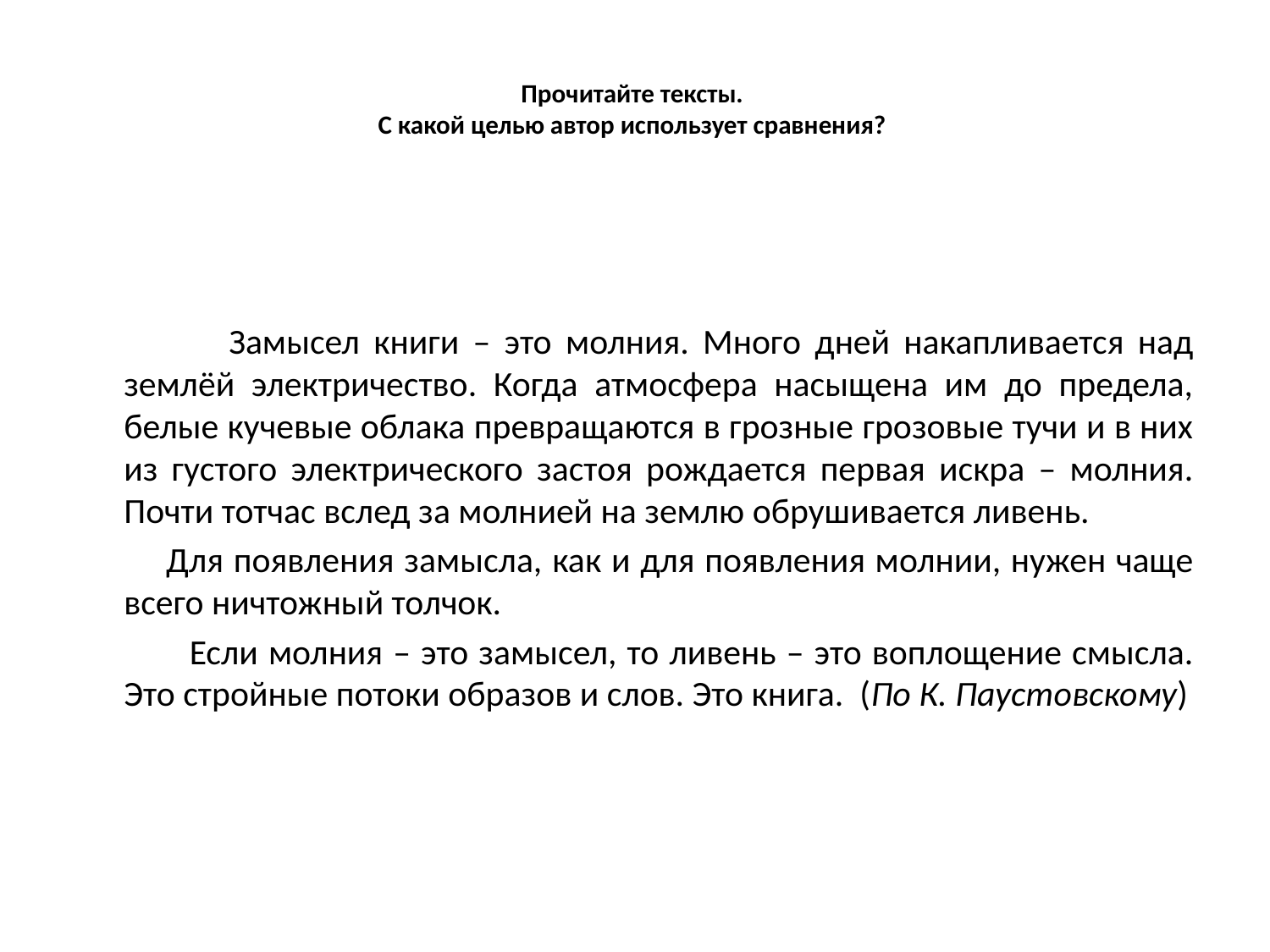

# Прочитайте тексты. С какой целью автор использует сравнения?

           Замысел книги – это молния. Много дней накапливается над землёй электричество. Когда атмосфера насыщена им до предела, белые кучевые облака превращаются в грозные грозовые тучи и в них из густого электрического застоя рождается первая искра – молния. Почти тотчас вслед за молнией на землю обрушивается ливень.
         Для появления замысла, как и для появления молнии, нужен чаще всего ничтожный толчок.
           Если молния – это замысел, то ливень – это воплощение смысла. Это стройные потоки образов и слов. Это книга.  (По К. Паустовскому)